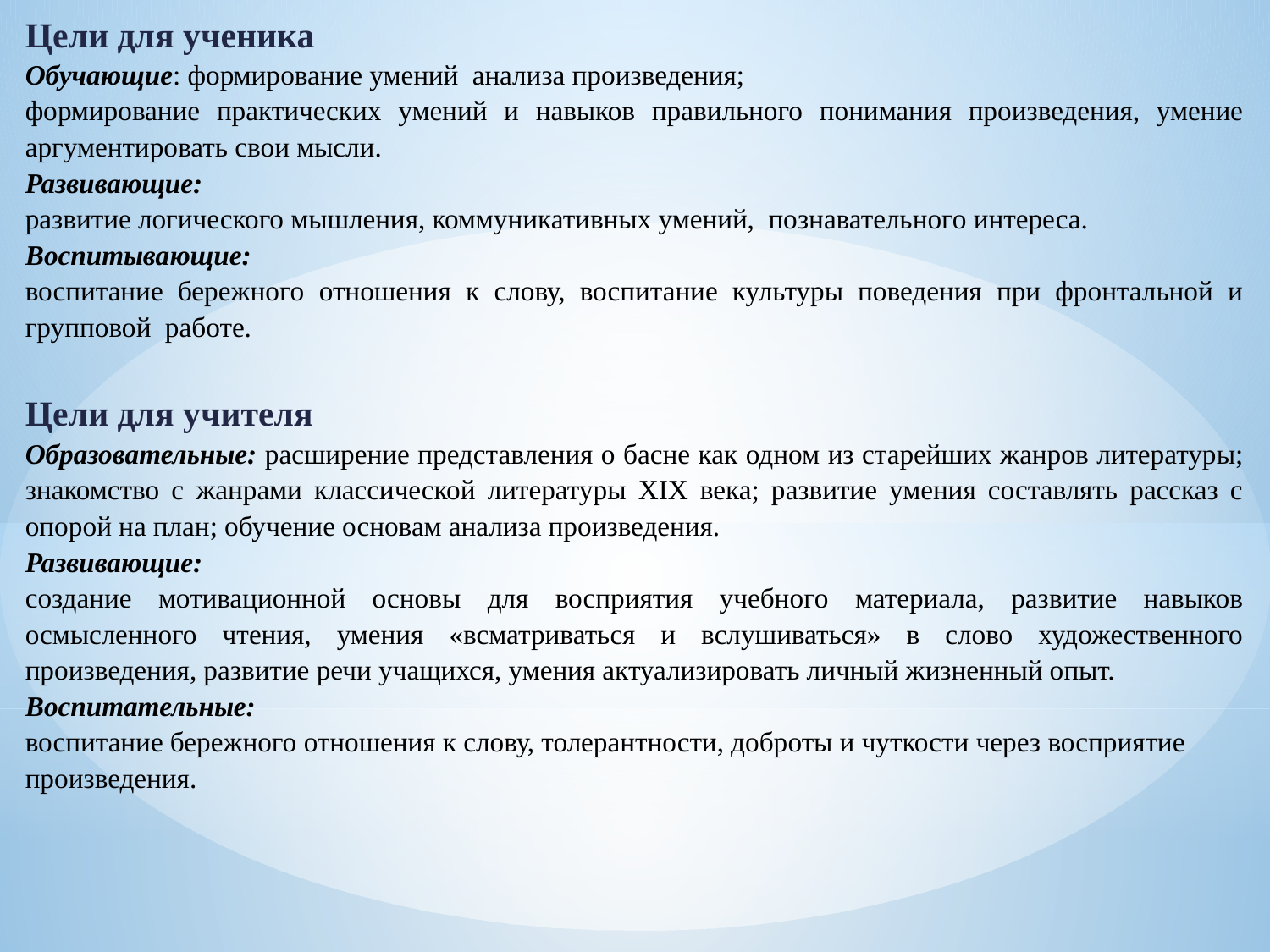

| Цели для ученика Обучающие: формирование умений анализа произведения; формирование практических умений и навыков правильного понимания произведения, умение аргументировать свои мысли. Развивающие: развитие логического мышления, коммуникативных умений, познавательного интереса. Воспитывающие: воспитание бережного отношения к слову, воспитание культуры поведения при фронтальной и групповой работе. |
| --- |
| Цели для учителя Образовательные: расширение представления о басне как одном из старейших жанров литературы; знакомство с жанрами классической литературы ХIХ века; развитие умения составлять рассказ с опорой на план; обучение основам анализа произведения. Развивающие: создание мотивационной основы для восприятия учебного материала, развитие навыков осмысленного чтения, умения «всматриваться и вслушиваться» в слово художественного произведения, развитие речи учащихся, умения актуализировать личный жизненный опыт. Воспитательные: воспитание бережного отношения к слову, толерантности, доброты и чуткости через восприятие произведения. |